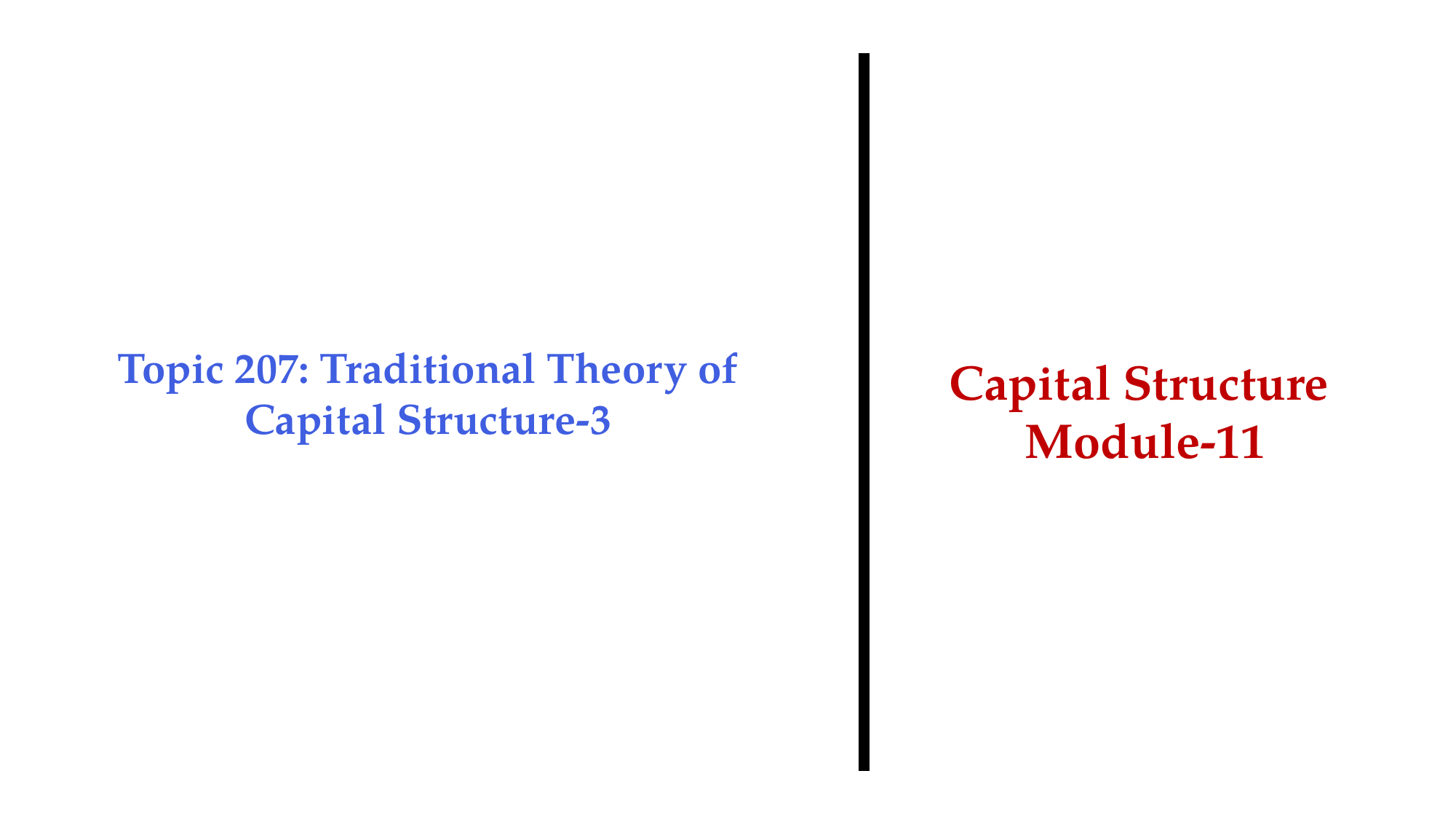

Topic 207: Traditional Theory of Capital Structure-3
Capital Structure
Module-11